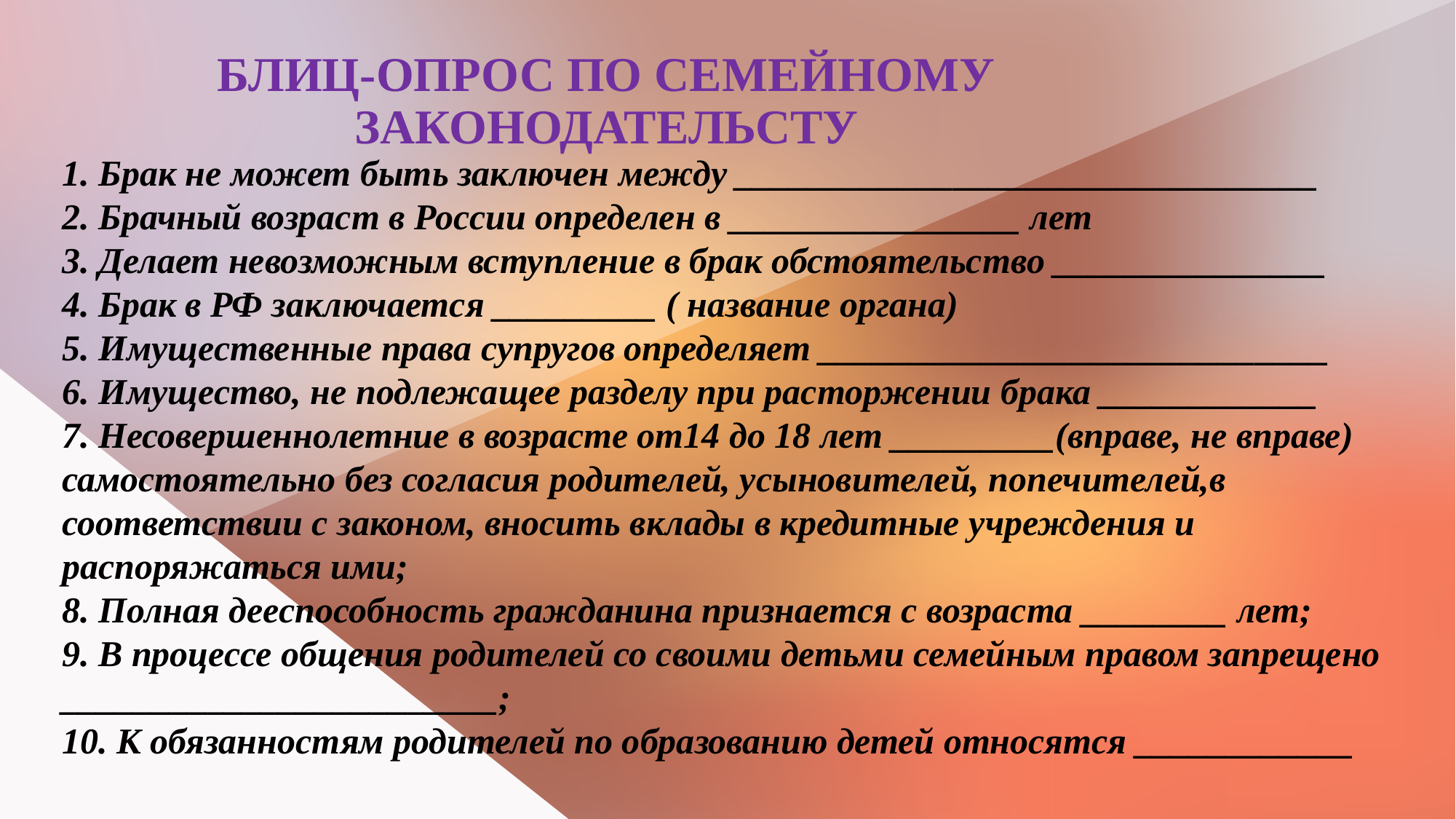

# БЛИЦ-ОПРОС ПО СЕМЕЙНОМУ ЗАКОНОДАТЕЛЬСТУ

1. Брак не может быть заключен между ________________________________
2. Брачный возраст в России определен в ________________ лет
3. Делает невозможным вступление в брак обстоятельство _______________
4. Брак в РФ заключается _________ ( название органа)
5. Имущественные права супругов определяет ____________________________
6. Имущество, не подлежащее разделу при расторжении брака ____________
7. Несовершеннолетние в возрасте от14 до 18 лет _________(вправе, не вправе) самостоятельно без согласия родителей, усыновителей, попечителей,в соответствии с законом, вносить вклады в кредитные учреждения и распоряжаться ими;
8. Полная дееспособность гражданина признается с возраста ________ лет;
9. В процессе общения родителей со своими детьми семейным правом запрещено
________________________;
10. К обязанностям родителей по образованию детей относятся ____________